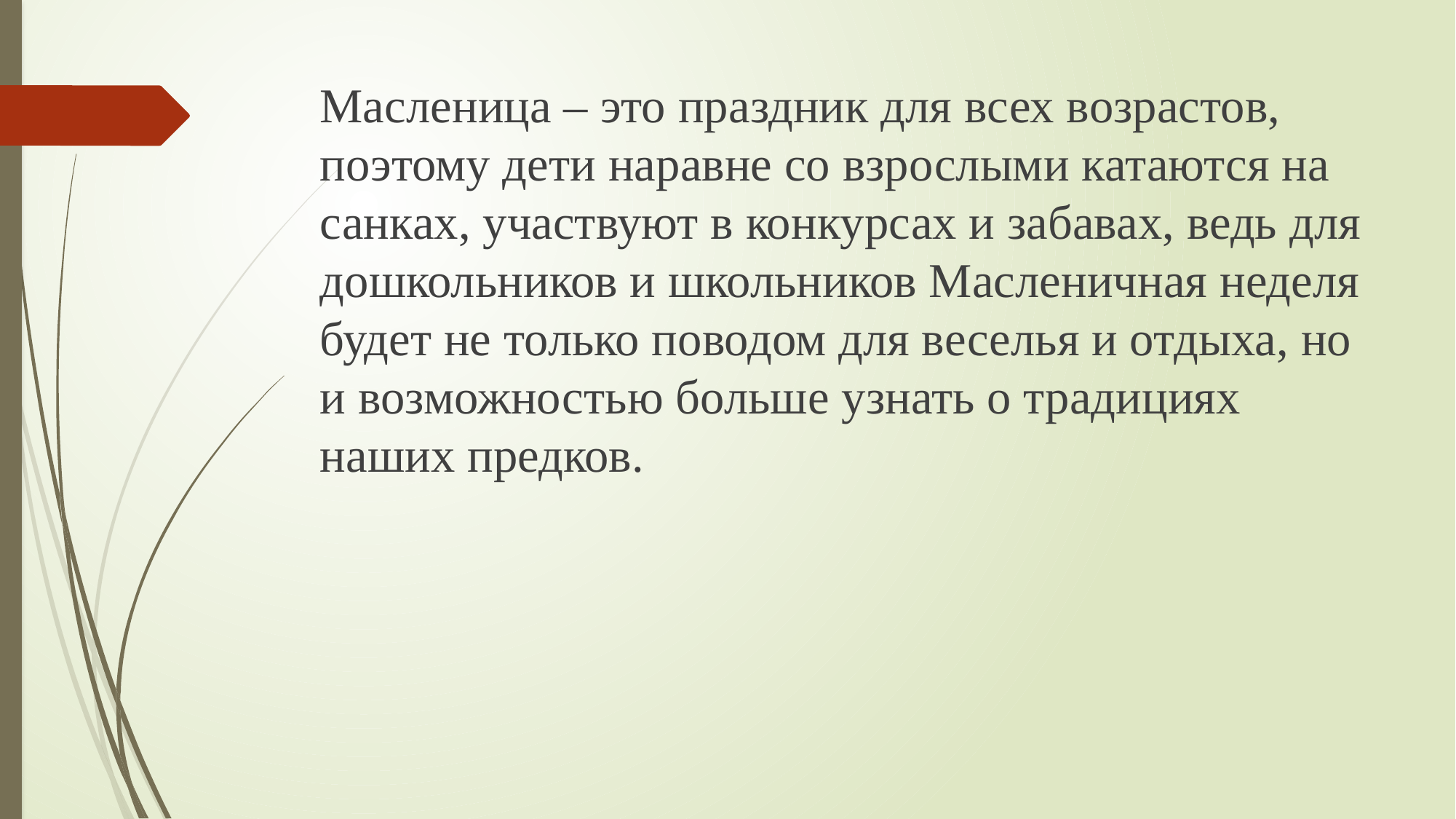

Масленица – это праздник для всех возрастов, поэтому дети наравне со взрослыми катаются на санках, участвуют в конкурсах и забавах, ведь для дошкольников и школьников Масленичная неделя будет не только поводом для веселья и отдыха, но и возможностью больше узнать о традициях наших предков.